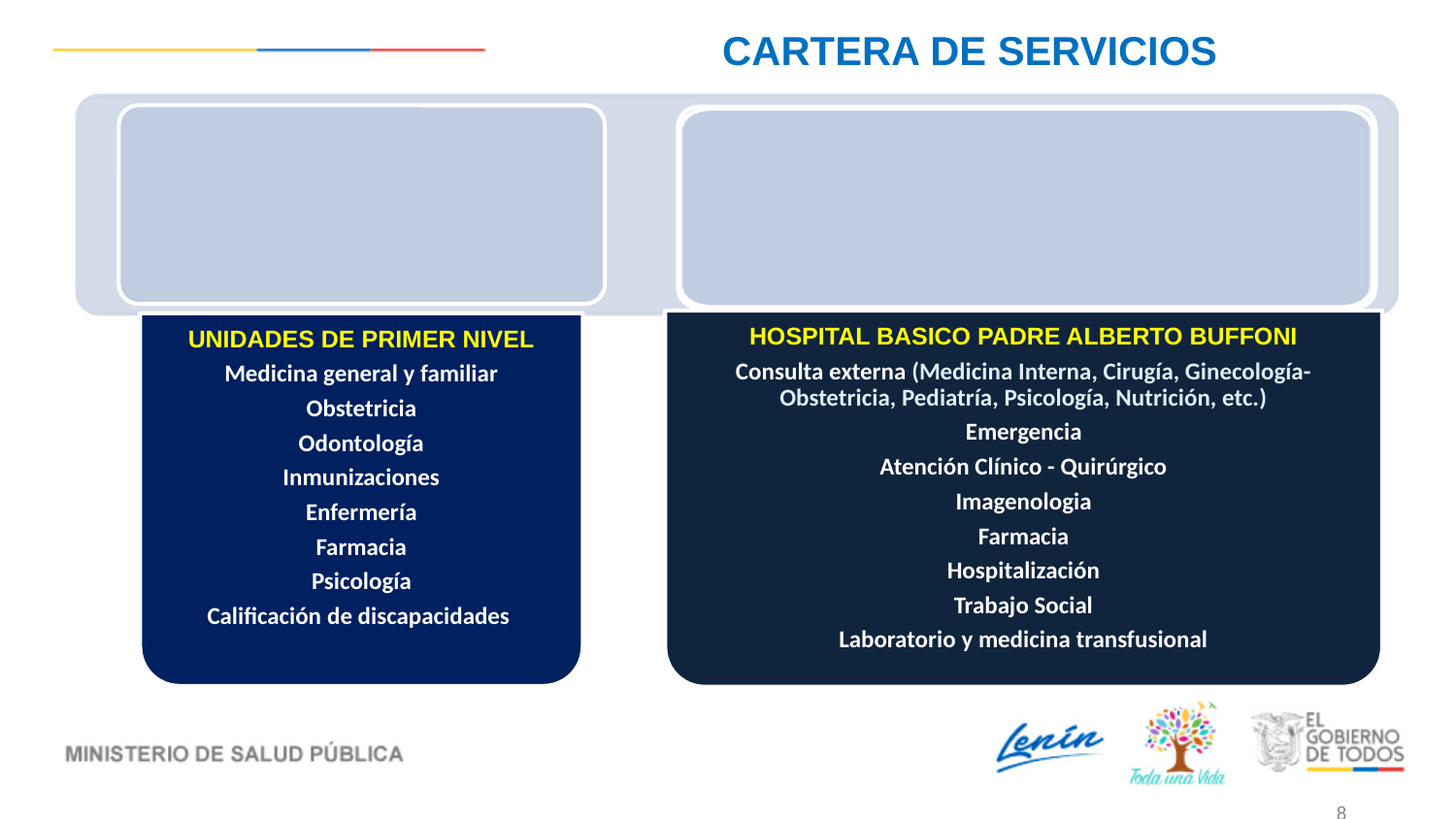

CARTERA DE SERVICIOS
UNIDADES DE PRIMER NIVEL
Medicina general y familiar
Obstetricia
Odontología
Inmunizaciones
Enfermería
Farmacia
Psicología
Calificación de discapacidades
HOSPITAL BASICO PADRE ALBERTO BUFFONI
Consulta externa (Medicina Interna, Cirugía, Ginecología-Obstetricia, Pediatría, Psicología, Nutrición, etc.)
Emergencia
Atención Clínico - Quirúrgico
Imagenologia
Farmacia
Hospitalización
Trabajo Social
Laboratorio y medicina transfusional
8